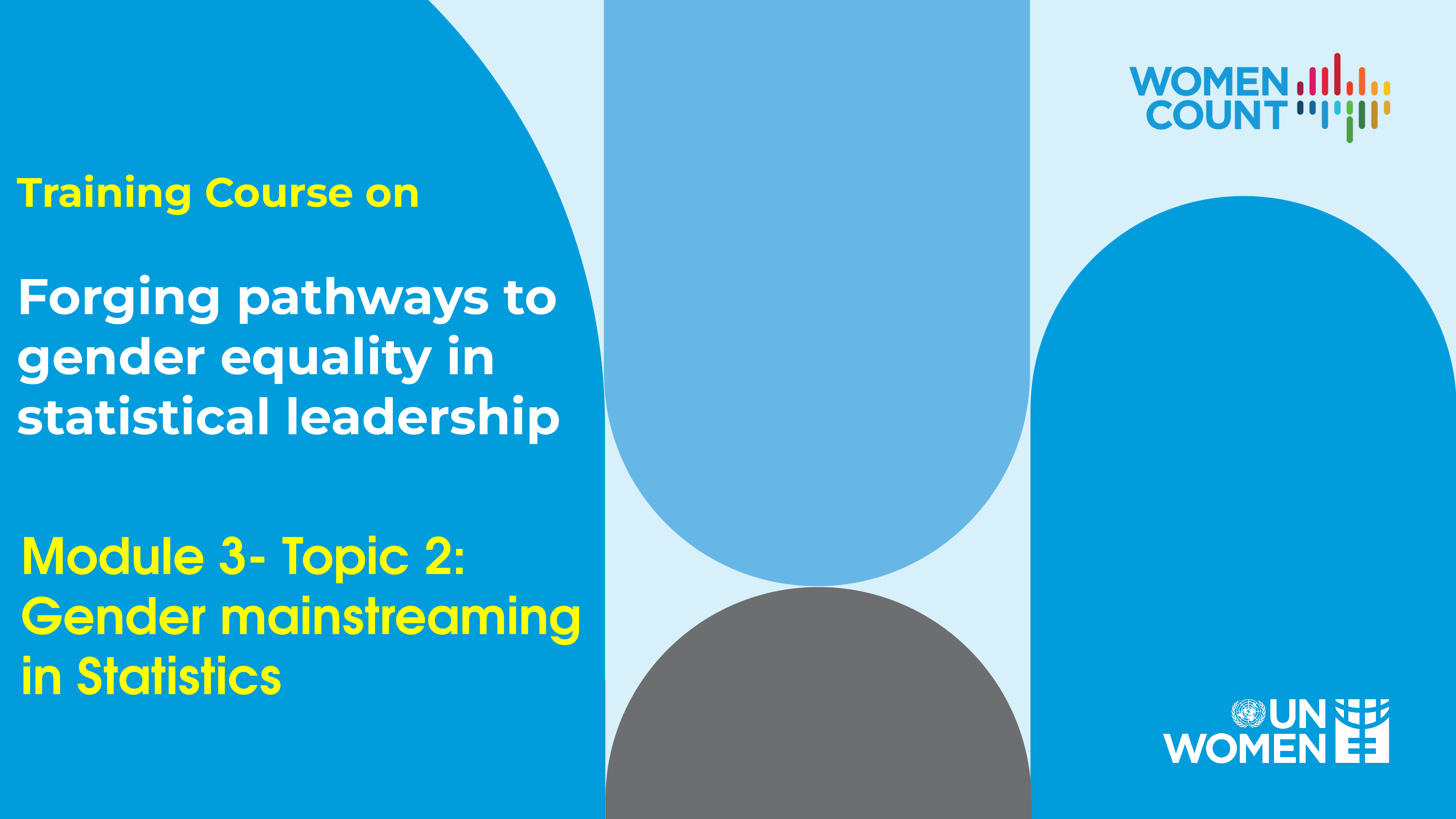

Training Course on

Forging pathways to gender equality in statistical leadership

Module 3- Topic 2:
Gender mainstreaming in Statistics